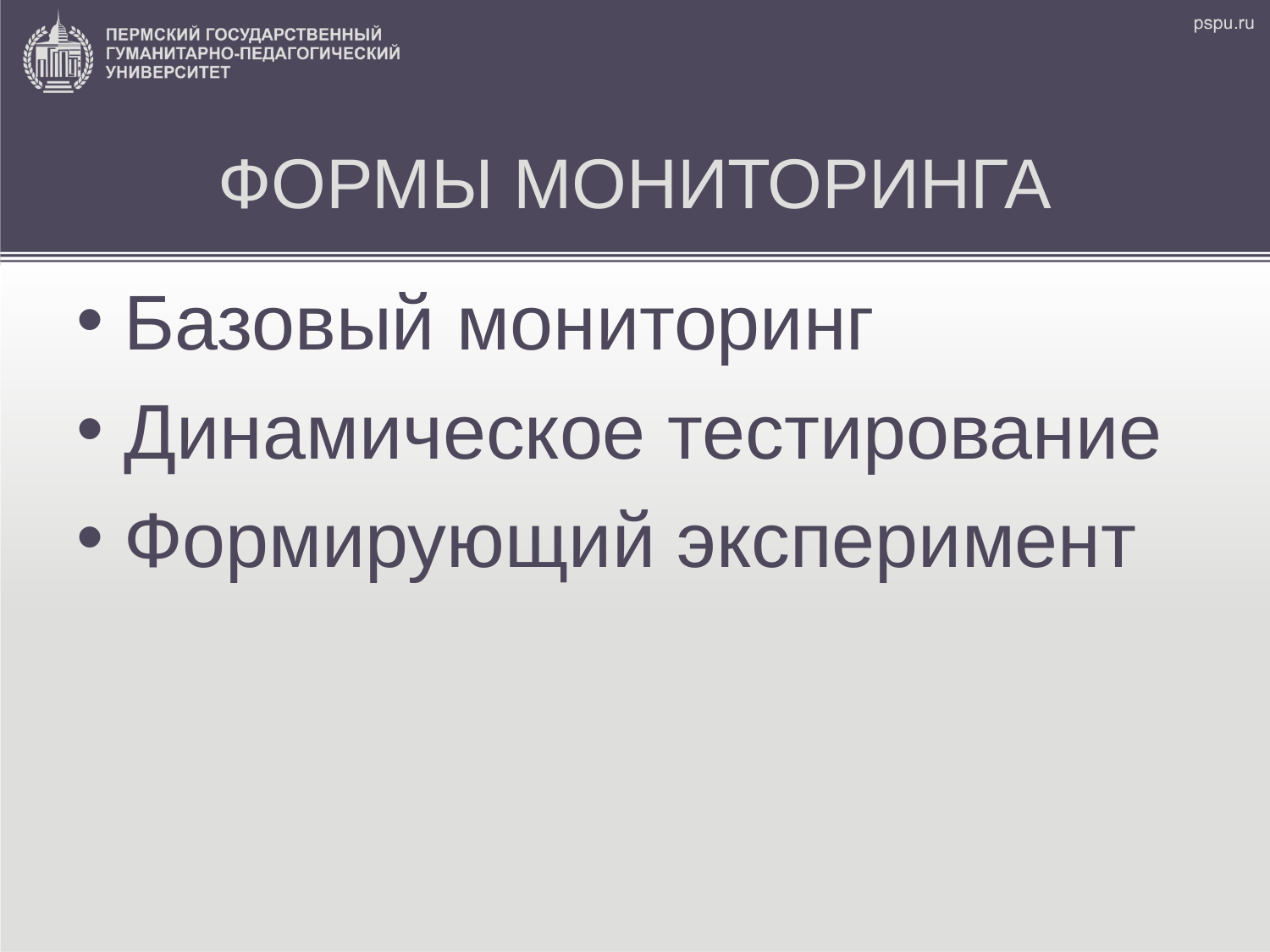

# ФОРМЫ МОНИТОРИНГА
Базовый мониторинг
Динамическое тестирование
Формирующий эксперимент